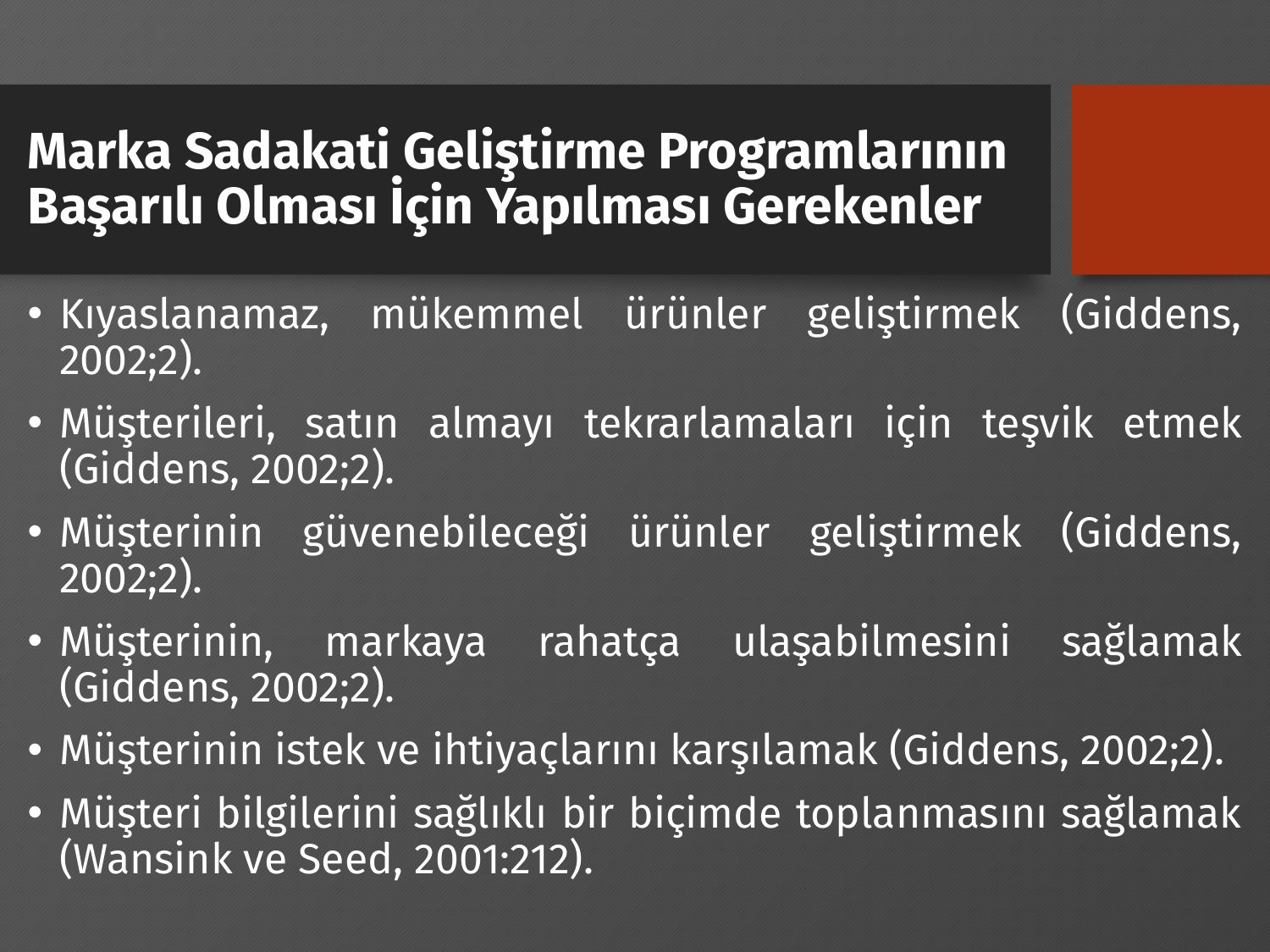

# Marka Sadakati Geliştirme Programlarının Başarılı Olması İçin Yapılması Gerekenler
Kıyaslanamaz, mükemmel ürünler geliştirmek (Giddens, 2002;2).
Müşterileri, satın almayı tekrarlamaları için teşvik etmek (Giddens, 2002;2).
Müşterinin güvenebileceği ürünler geliştirmek (Giddens, 2002;2).
Müşterinin, markaya rahatça ulaşabilmesini sağlamak (Giddens, 2002;2).
Müşterinin istek ve ihtiyaçlarını karşılamak (Giddens, 2002;2).
Müşteri bilgilerini sağlıklı bir biçimde toplanmasını sağlamak (Wansink ve Seed, 2001:212).